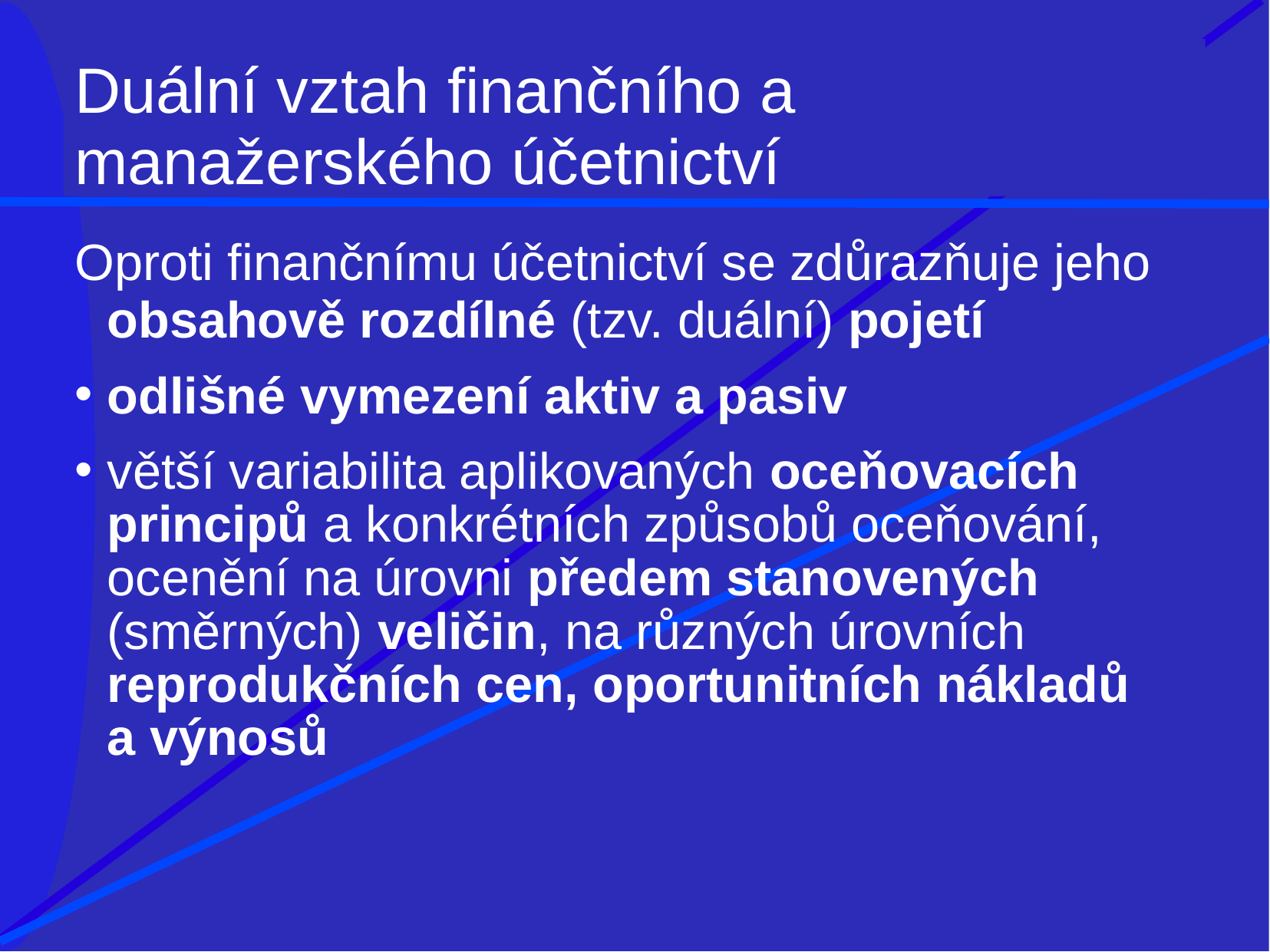

# Duální vztah finančního a
manažerského účetnictví
Oproti finančnímu účetnictví se zdůrazňuje jeho
obsahově rozdílné (tzv. duální) pojetí
odlišné vymezení aktiv a pasiv
větší variabilita aplikovaných oceňovacích principů a konkrétních způsobů oceňování, ocenění na úrovni předem stanovených (směrných) veličin, na různých úrovních reprodukčních cen, oportunitních nákladů a výnosů